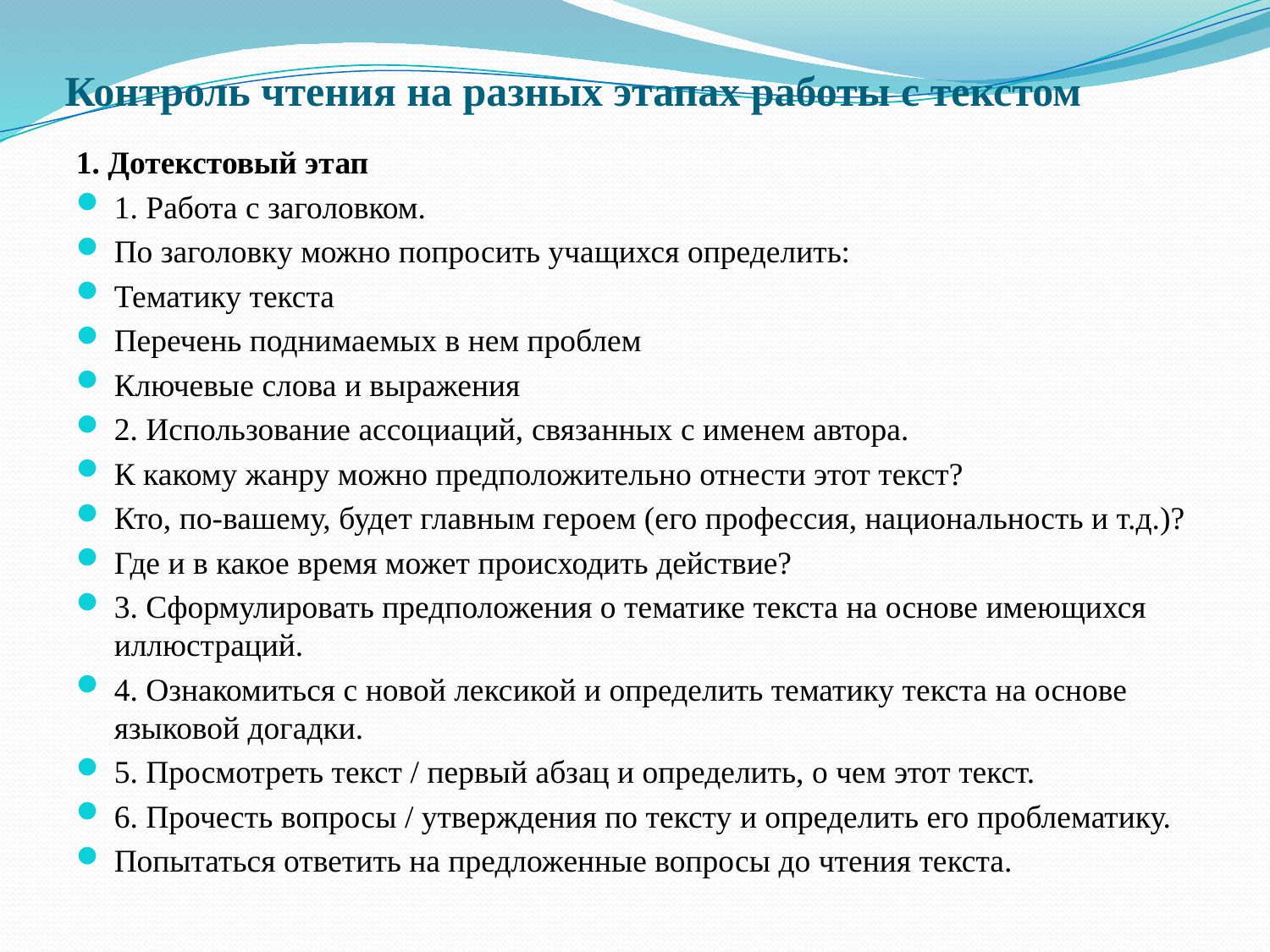

# Контроль чтения на разных этапах работы с текстом
1. Дотекстовый этап
1. Работа с заголовком.
По заголовку можно попросить учащихся определить:
Тематику текста
Перечень поднимаемых в нем проблем
Ключевые слова и выражения
2. Использование ассоциаций, связанных с именем автора.
К какому жанру можно предположительно отнести этот текст?
Кто, по-вашему, будет главным героем (его профессия, национальность и т.д.)?
Где и в какое время может происходить действие?
3. Сформулировать предположения о тематике текста на основе имеющихся иллюстраций.
4. Ознакомиться с новой лексикой и определить тематику текста на основе языковой догадки.
5. Просмотреть текст / первый абзац и определить, о чем этот текст.
6. Прочесть вопросы / утверждения по тексту и определить его проблематику.
Попытаться ответить на предложенные вопросы до чтения текста.